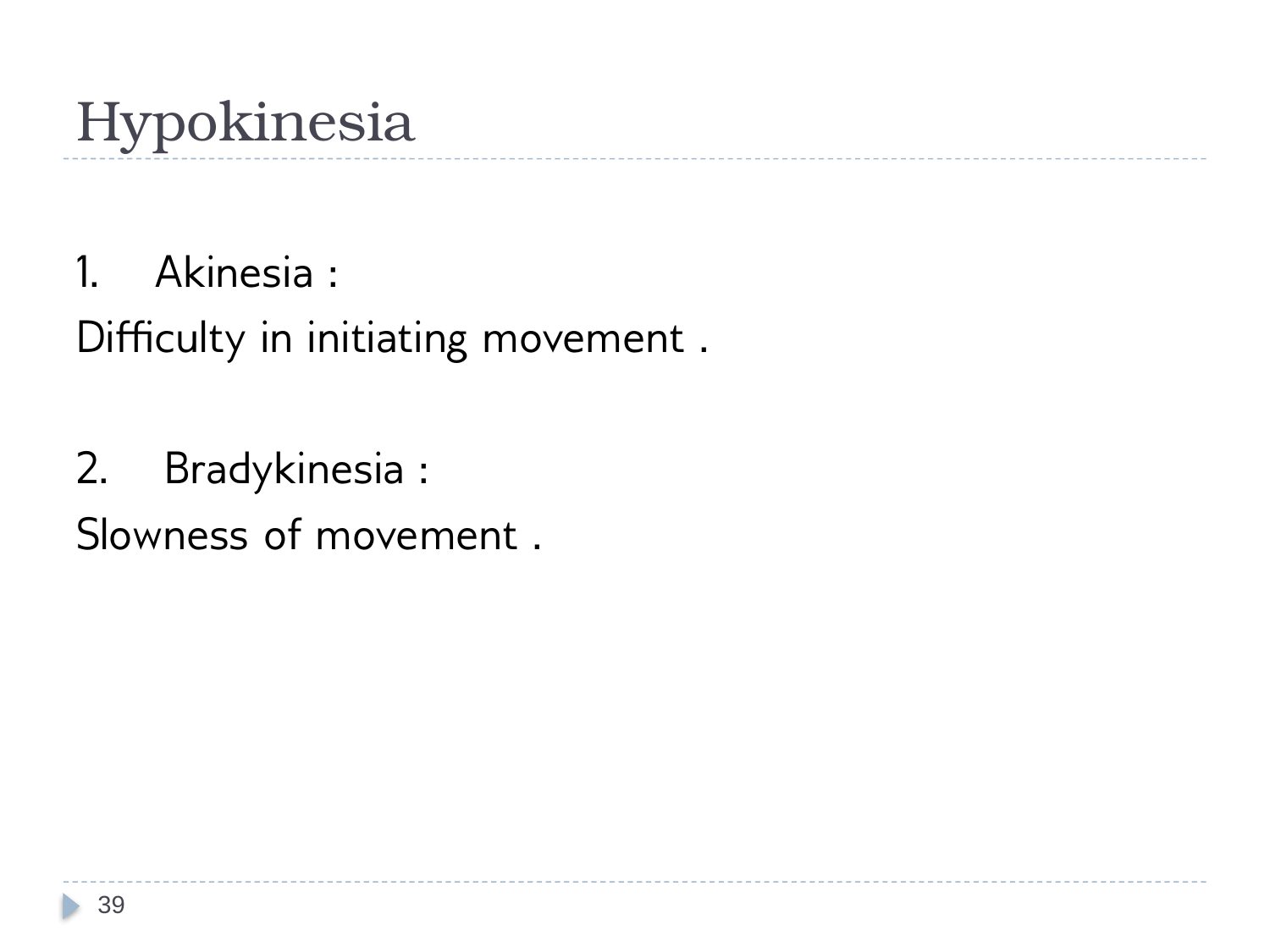

# Hypokinesia

1.    Akinesia :
Difficulty in initiating movement .

2.    Bradykinesia :
Slowness of movement .
39